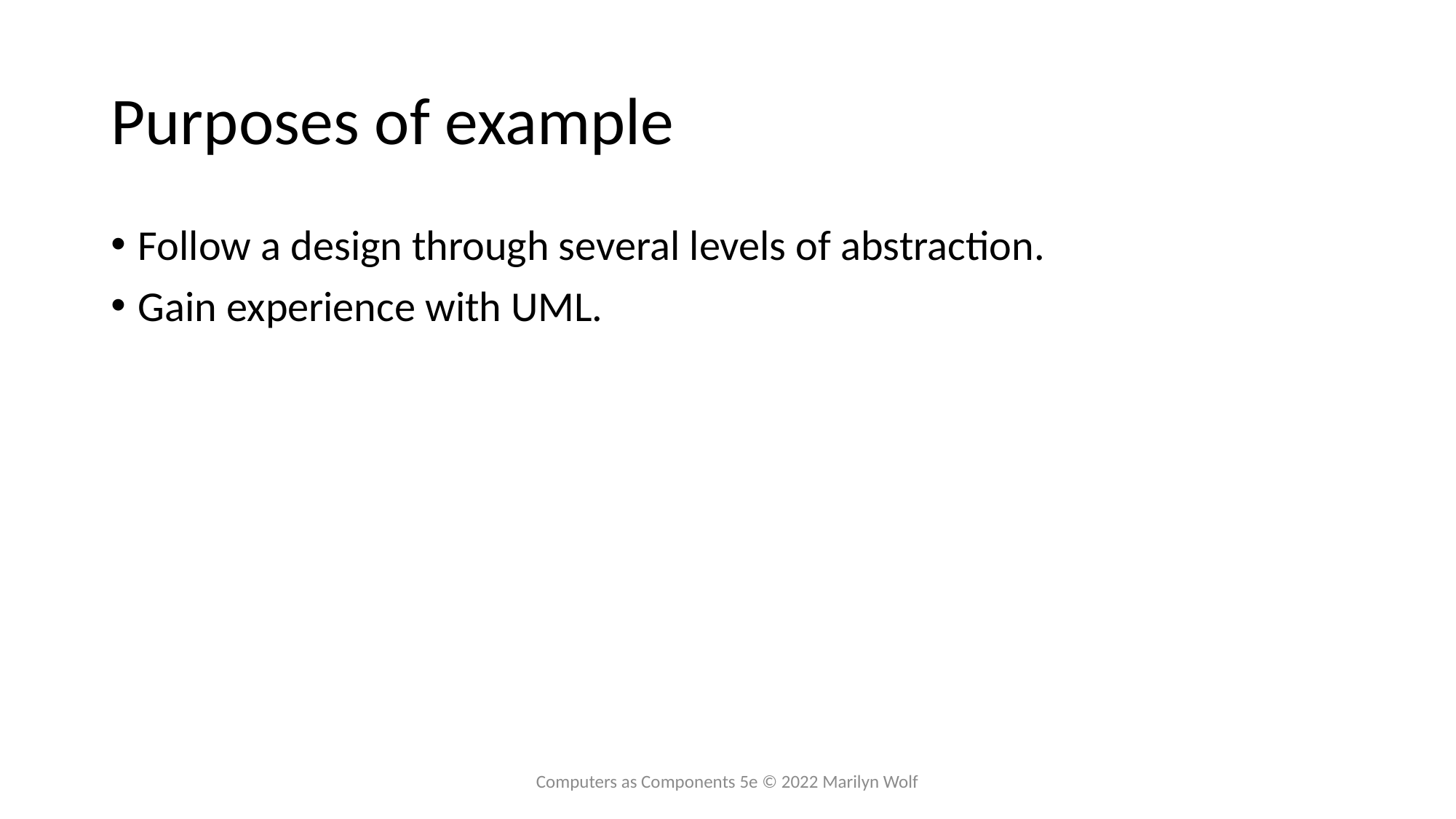

# Purposes of example
Follow a design through several levels of abstraction.
Gain experience with UML.
Computers as Components 5e © 2022 Marilyn Wolf